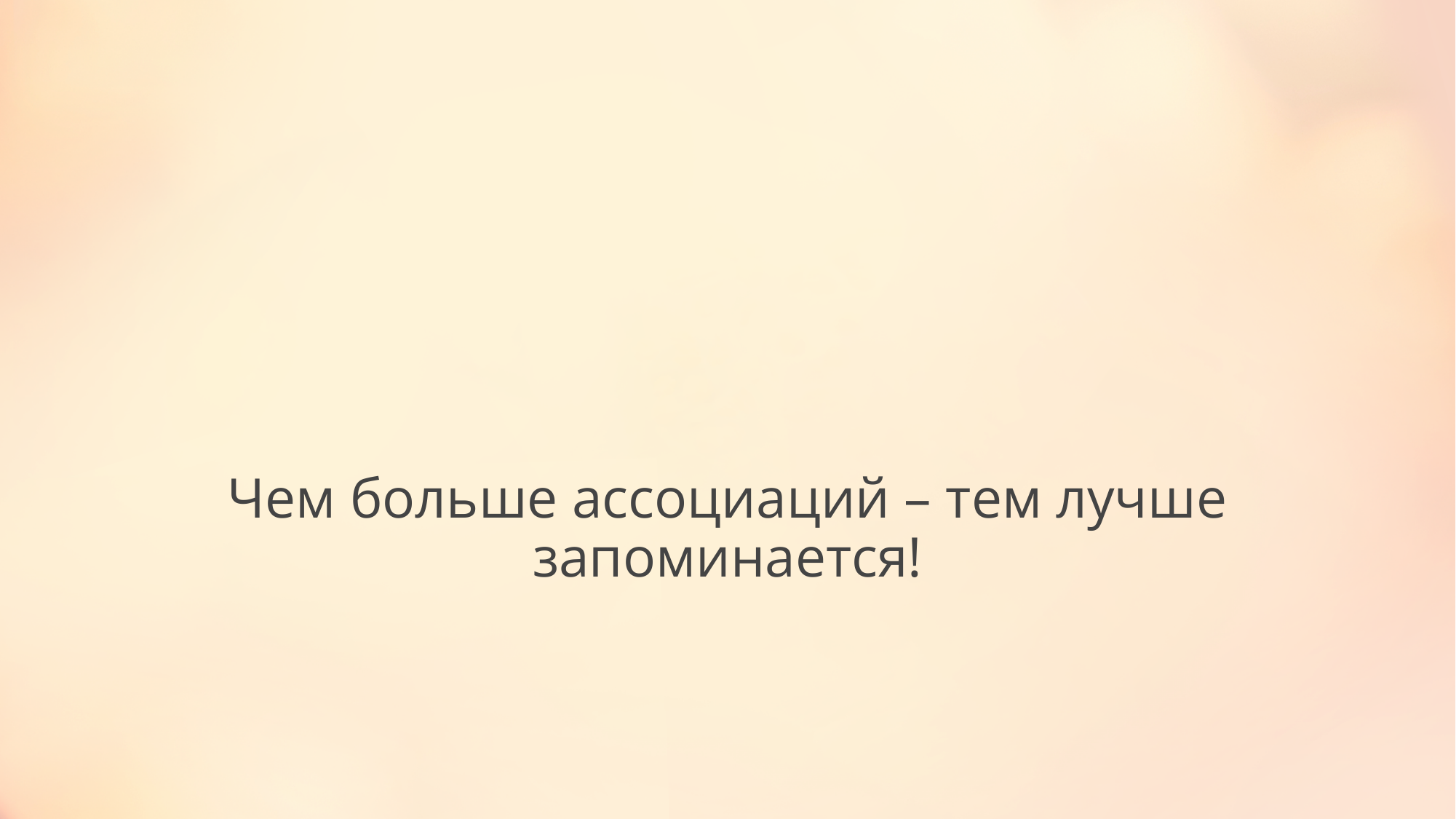

# Чем больше ассоциаций – тем лучше запоминается!